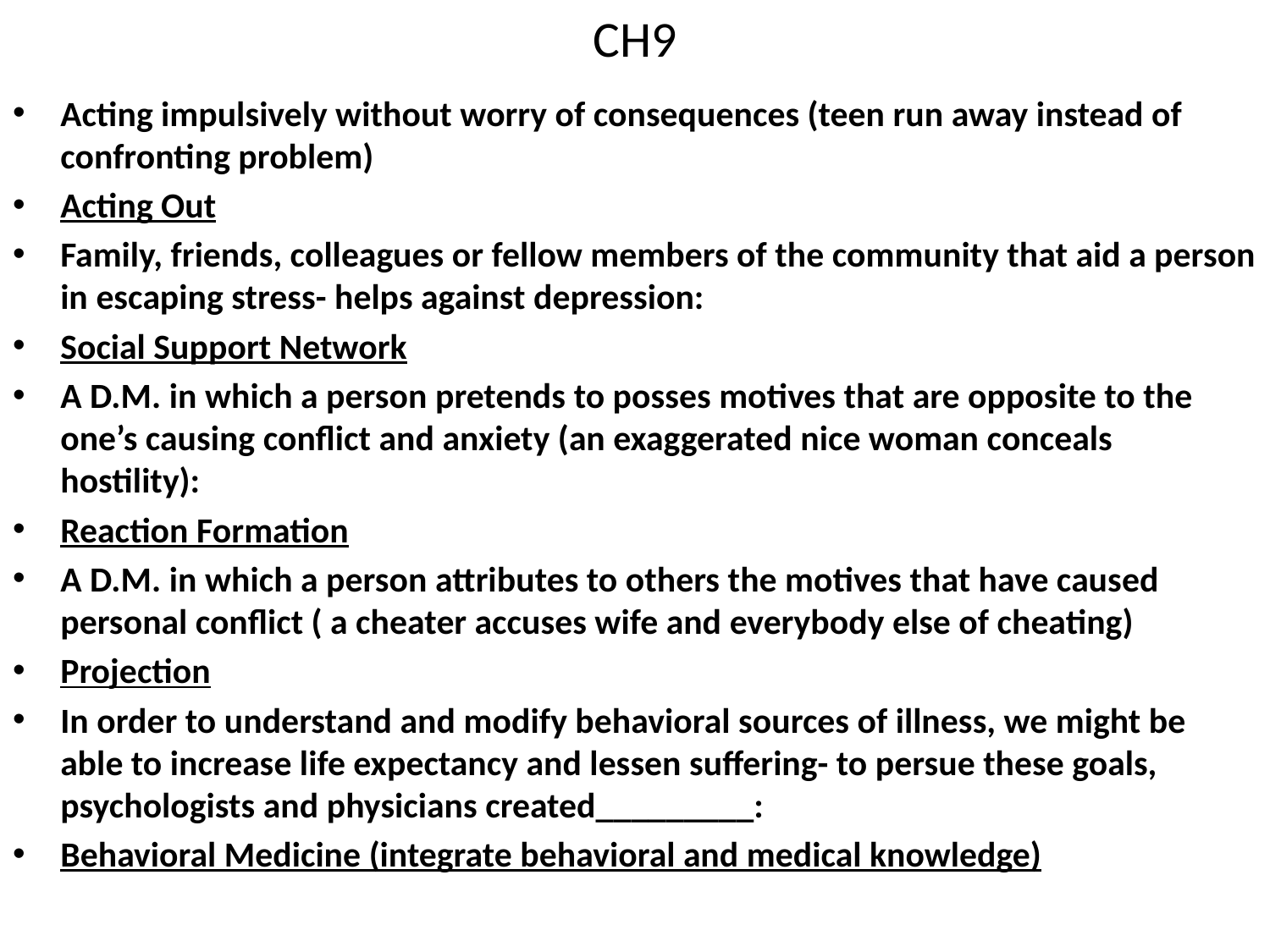

# CH9
Acting impulsively without worry of consequences (teen run away instead of confronting problem)
Acting Out
Family, friends, colleagues or fellow members of the community that aid a person in escaping stress- helps against depression:
Social Support Network
A D.M. in which a person pretends to posses motives that are opposite to the one’s causing conflict and anxiety (an exaggerated nice woman conceals hostility):
Reaction Formation
A D.M. in which a person attributes to others the motives that have caused personal conflict ( a cheater accuses wife and everybody else of cheating)
Projection
In order to understand and modify behavioral sources of illness, we might be able to increase life expectancy and lessen suffering- to persue these goals, psychologists and physicians created_________:
Behavioral Medicine (integrate behavioral and medical knowledge)